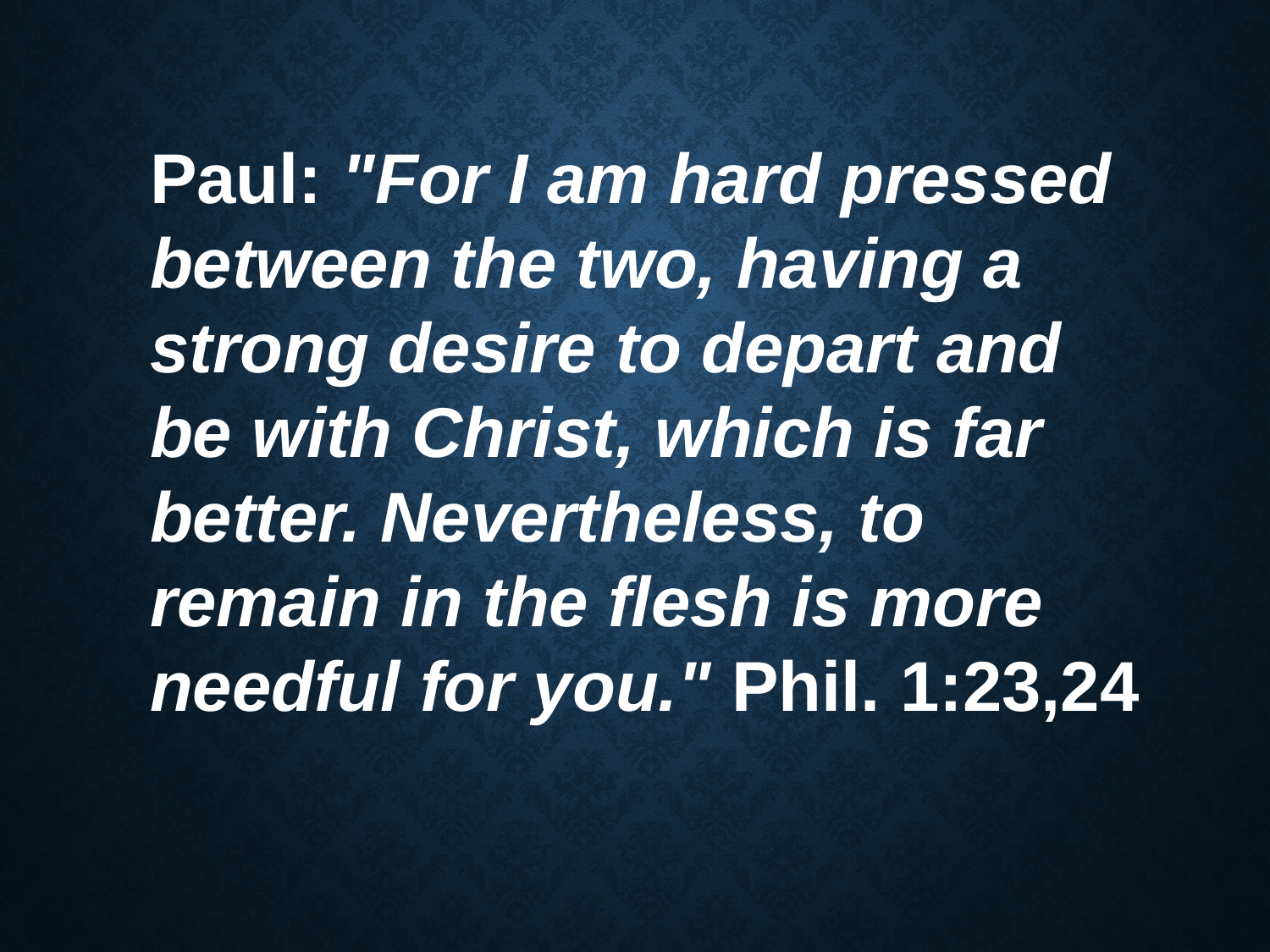

Paul: "For I am hard pressed between the two, having a strong desire to depart and be with Christ, which is far better. Nevertheless, to remain in the flesh is more needful for you." Phil. 1:23,24